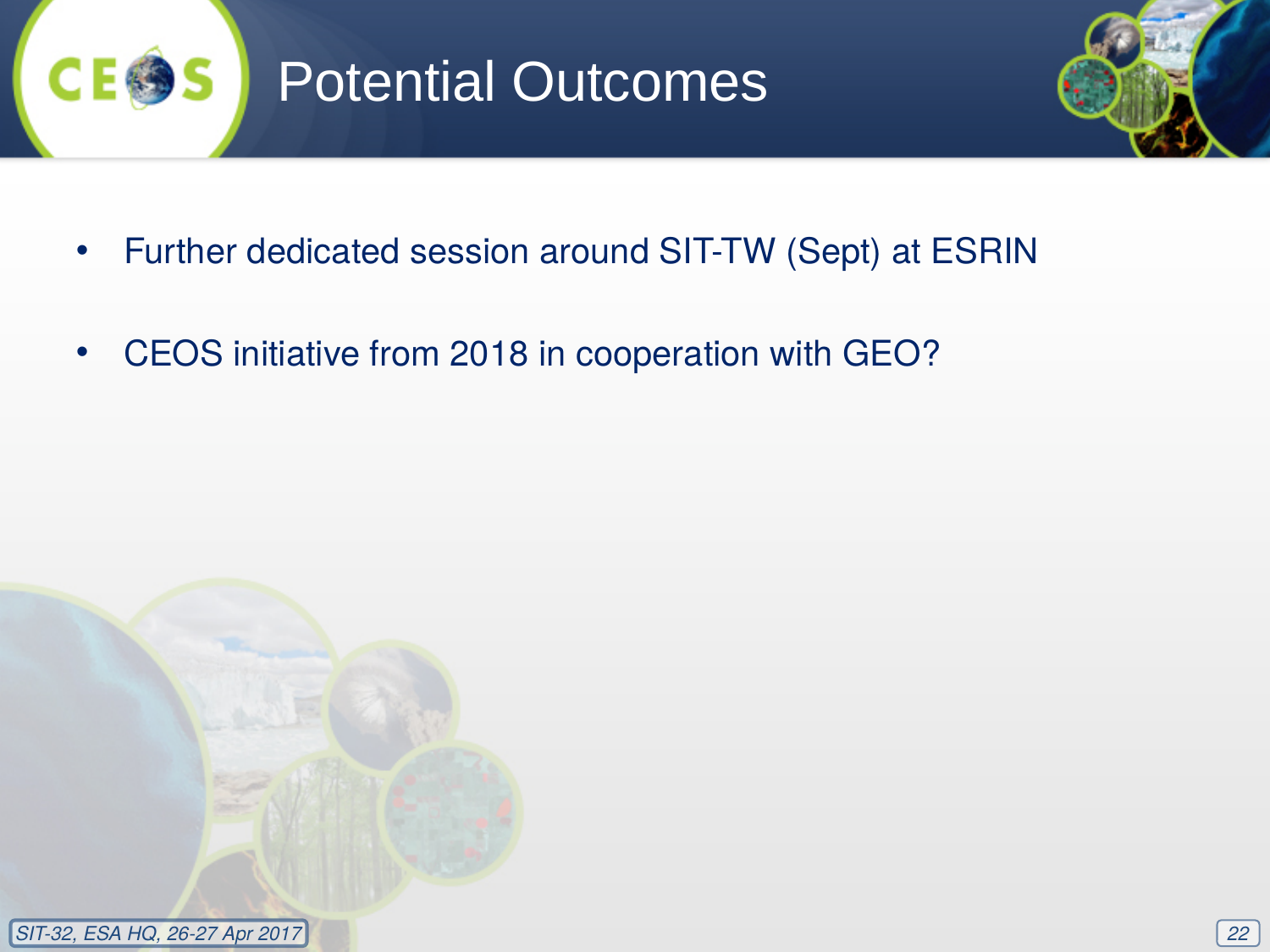

Potential Outcomes
Further dedicated session around SIT-TW (Sept) at ESRIN

CEOS initiative from 2018 in cooperation with GEO?
22